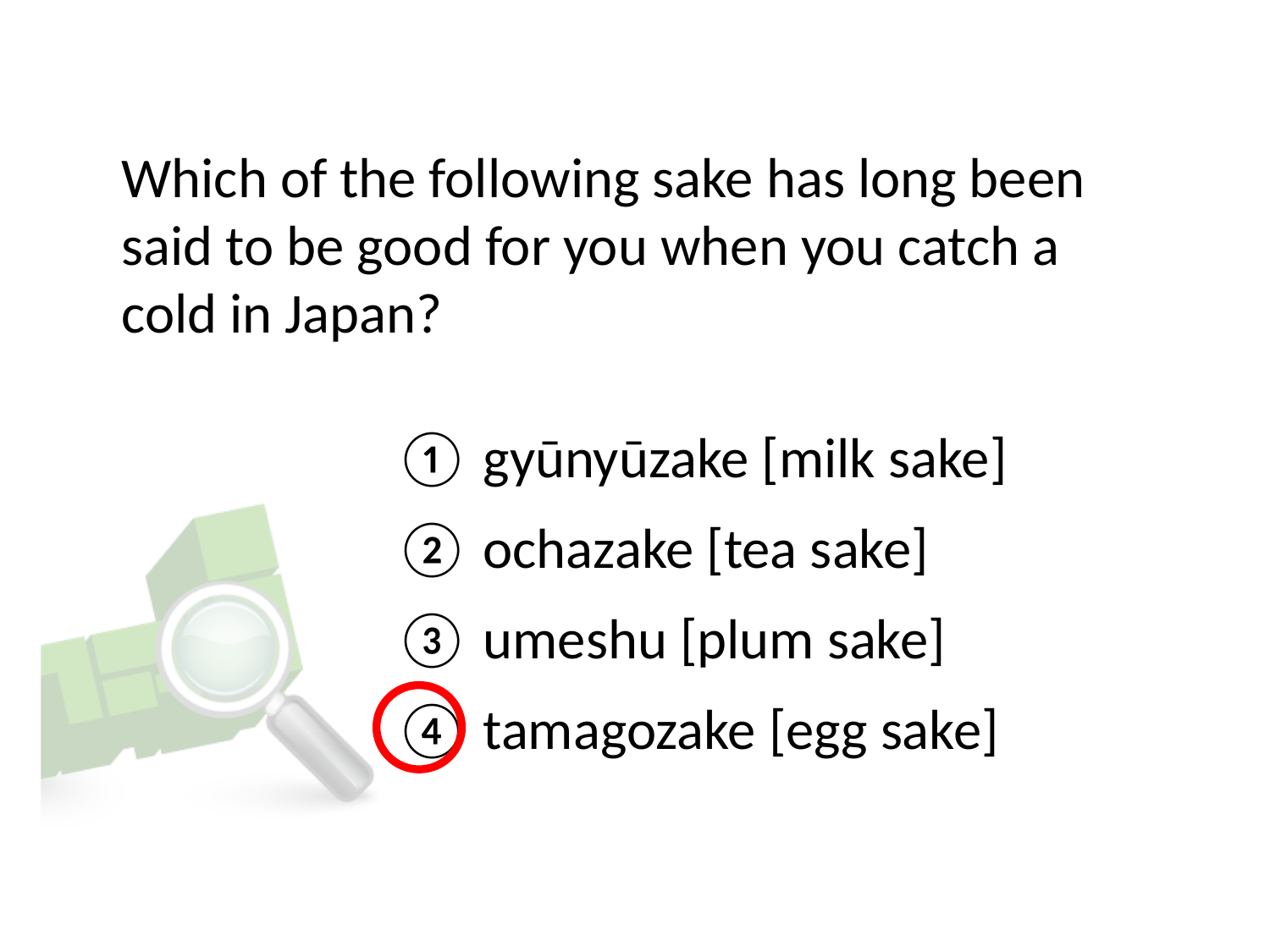

# Which of the following sake has long been said to be good for you when you catch a cold in Japan?
① gyūnyūzake [milk sake]
② ochazake [tea sake]
③ umeshu [plum sake]
④ tamagozake [egg sake]